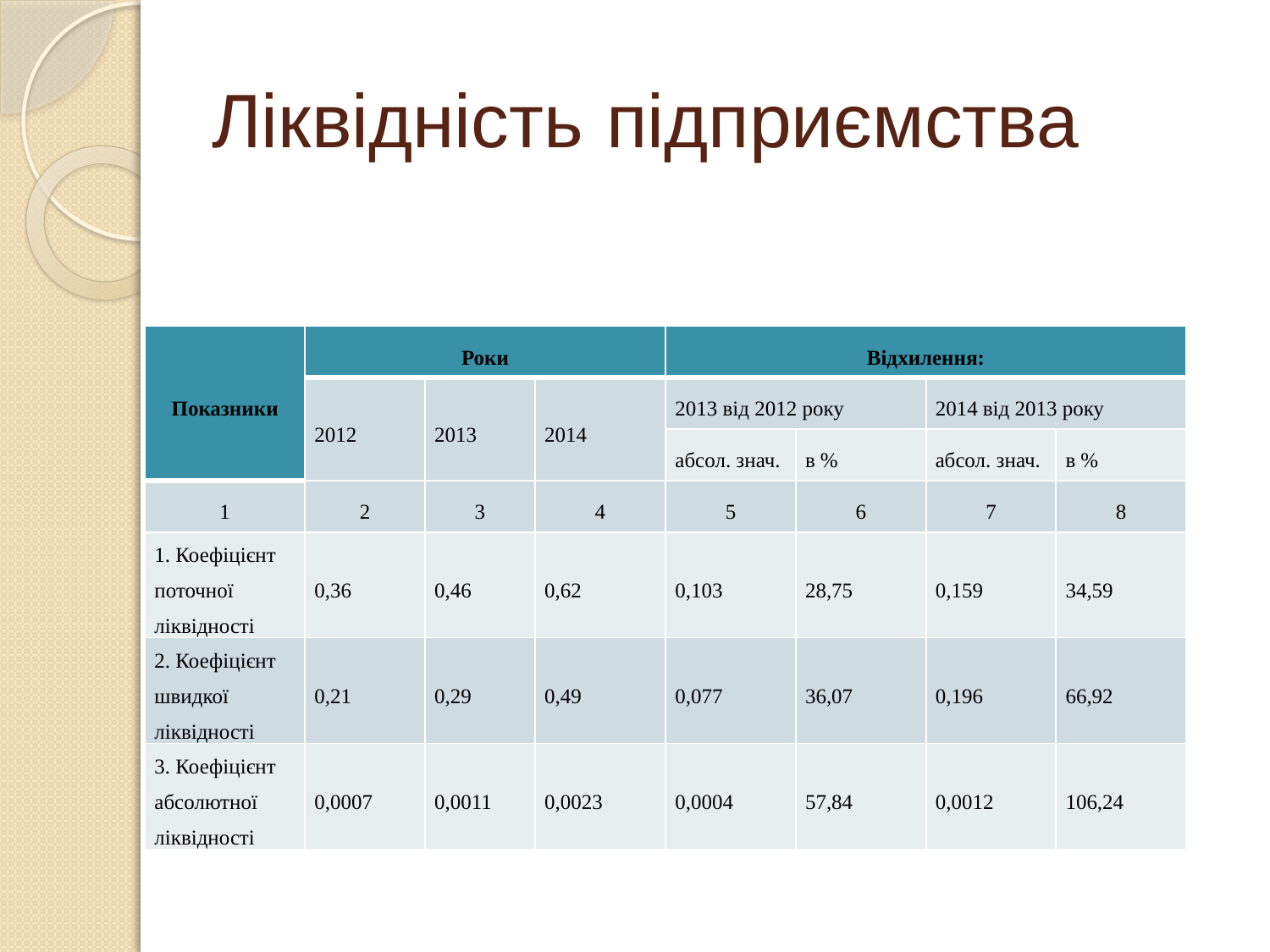

# Ліквідність підприємства
| Показники | Роки |  |  | Відхилення: |  |  |  |
| --- | --- | --- | --- | --- | --- | --- | --- |
|  | 2012 | 2013 | 2014 | 2013 від 2012 року |  | 2014 від 2013 року |  |
|  |  |  |  | абсол. знач. | в % | абсол. знач. | в % |
| 1 | 2 | 3 | 4 | 5 | 6 | 7 | 8 |
| 1. Коефіцієнт поточної ліквідності | 0,36 | 0,46 | 0,62 | 0,103 | 28,75 | 0,159 | 34,59 |
| 2. Коефіцієнт швидкої ліквідності | 0,21 | 0,29 | 0,49 | 0,077 | 36,07 | 0,196 | 66,92 |
| 3. Коефіцієнт абсолютної ліквідності | 0,0007 | 0,0011 | 0,0023 | 0,0004 | 57,84 | 0,0012 | 106,24 |